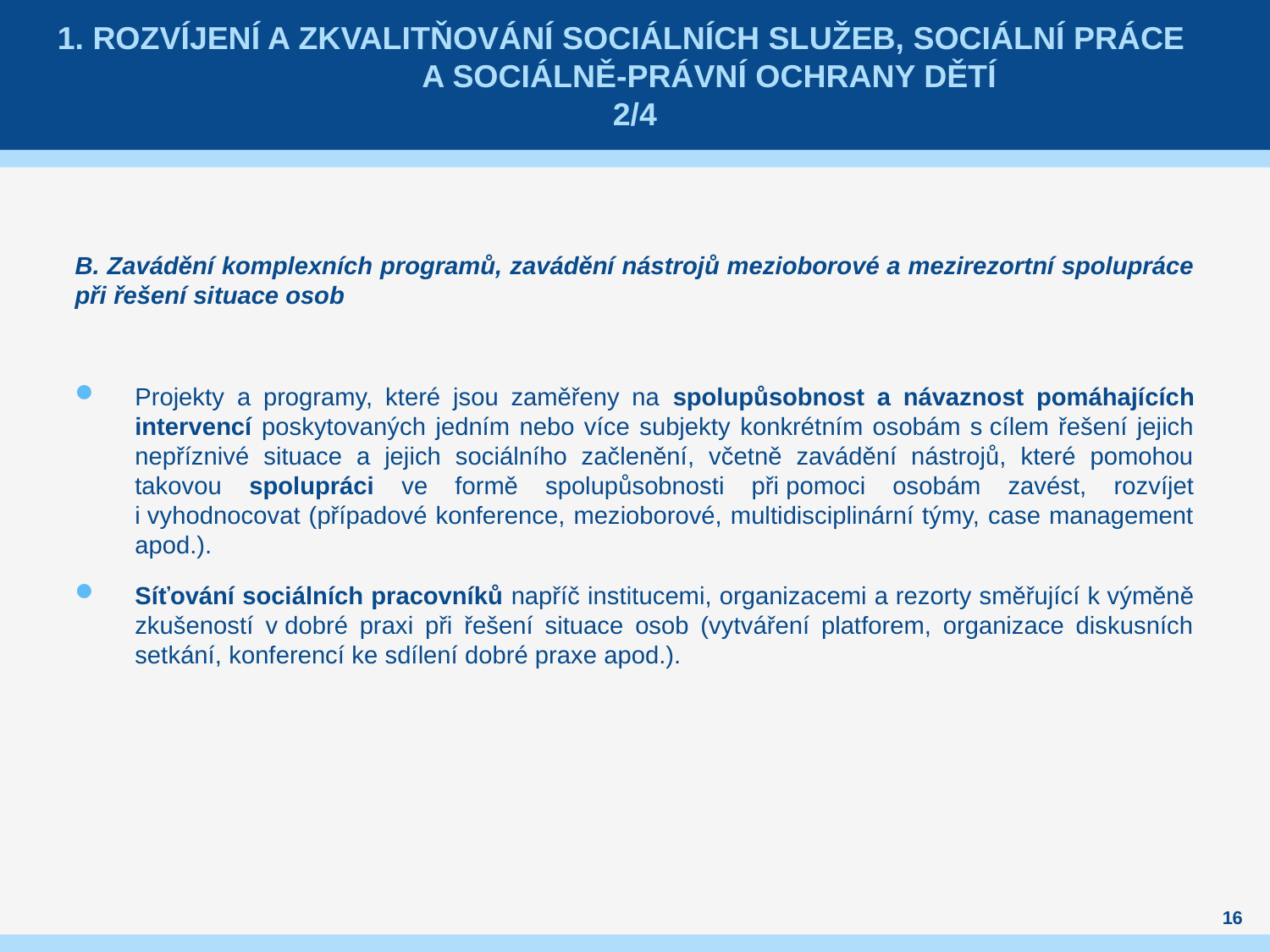

# 1. Rozvíjení a zkvalitňování sociálních služeb, sociální práce                      a sociálně-právní ochrany dětí 2/4
B. Zavádění komplexních programů, zavádění nástrojů mezioborové a mezirezortní spolupráce při řešení situace osob

Projekty a programy, které jsou zaměřeny na spolupůsobnost a návaznost pomáhajících intervencí poskytovaných jedním nebo více subjekty konkrétním osobám s cílem řešení jejich nepříznivé situace a jejich sociálního začlenění, včetně zavádění nástrojů, které pomohou takovou spolupráci ve formě spolupůsobnosti při pomoci osobám zavést, rozvíjet i vyhodnocovat (případové konference, mezioborové, multidisciplinární týmy, case management apod.).
Síťování sociálních pracovníků napříč institucemi, organizacemi a rezorty směřující k výměně zkušeností v dobré praxi při řešení situace osob (vytváření platforem, organizace diskusních setkání, konferencí ke sdílení dobré praxe apod.).

16